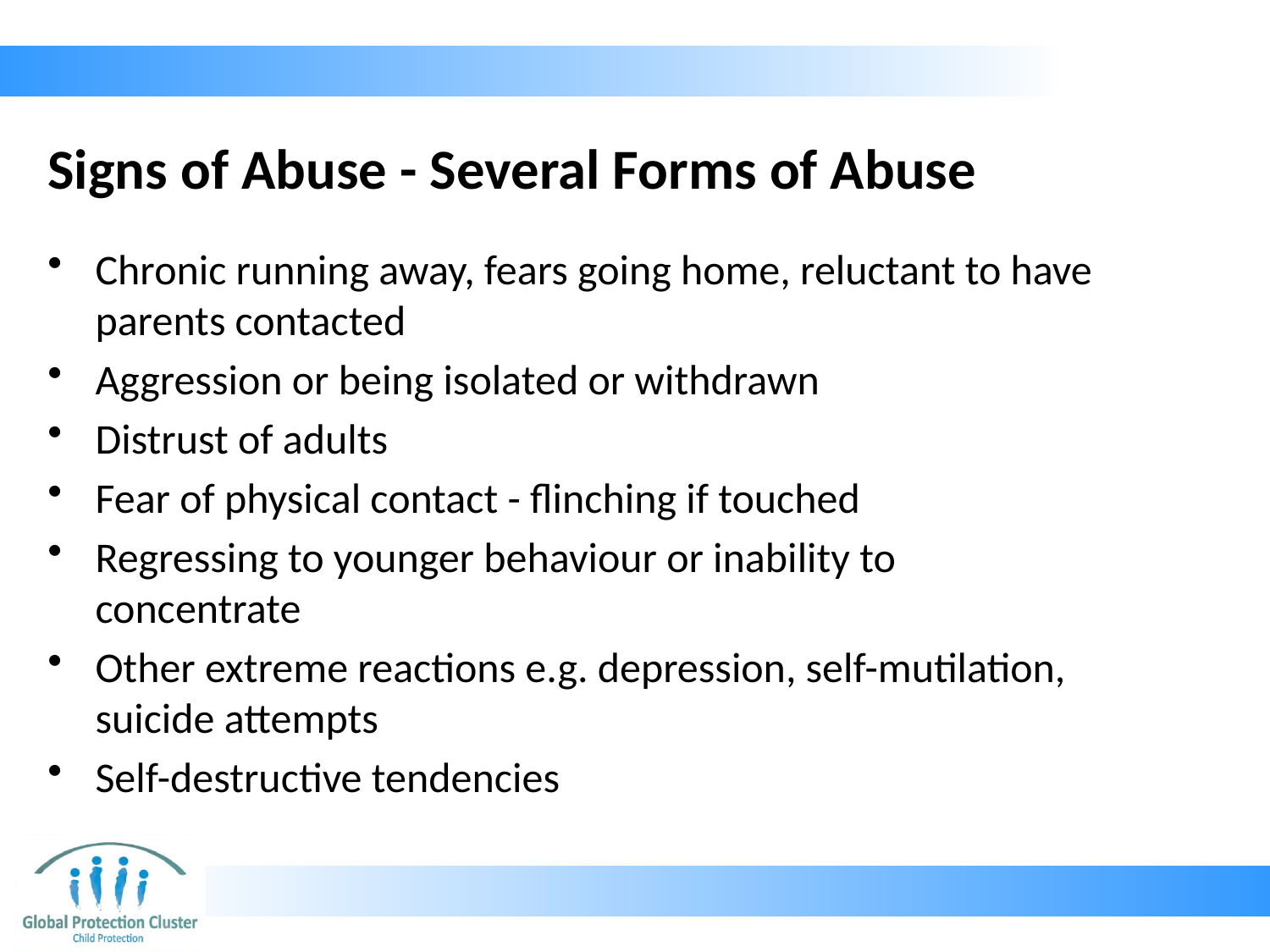

# Signs of Abuse - Several Forms of Abuse
Chronic running away, fears going home, reluctant to have parents contacted
Aggression or being isolated or withdrawn
Distrust of adults
Fear of physical contact - flinching if touched
Regressing to younger behaviour or inability to concentrate
Other extreme reactions e.g. depression, self-mutilation, suicide attempts
Self-destructive tendencies